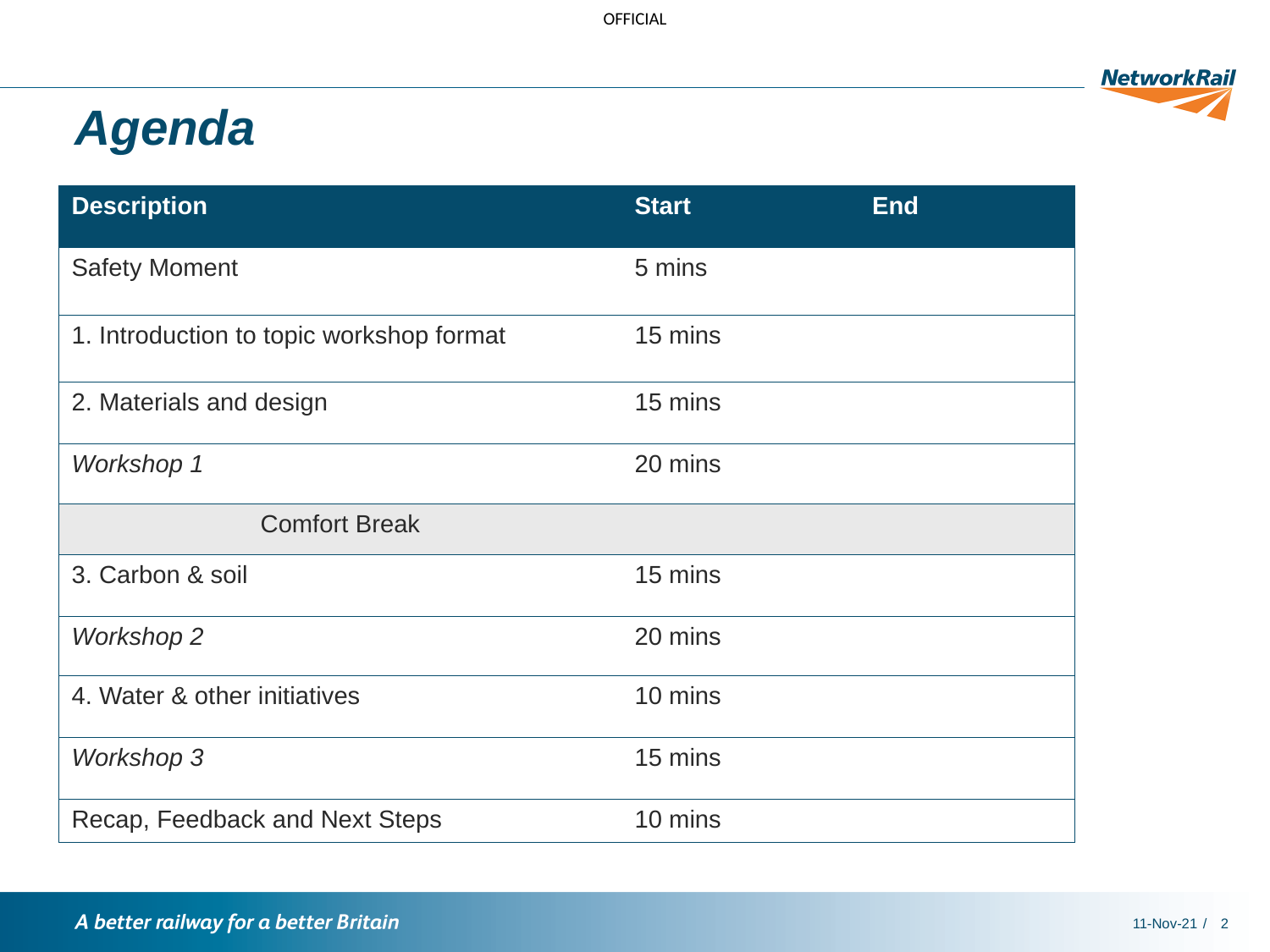

# Agenda
| Description | Start | End |
| --- | --- | --- |
| Safety Moment | 5 mins |  |
| 1. Introduction to topic workshop format | 15 mins |  |
| 2. Materials and design | 15 mins |  |
| Workshop 1 | 20 mins |  |
| Comfort Break |  |  |
| 3. Carbon & soil | 15 mins |  |
| Workshop 2 | 20 mins |  |
| 4. Water & other initiatives | 10 mins |  |
| Workshop 3 | 15 mins |  |
| Recap, Feedback and Next Steps | 10 mins |  |
11-Nov-21
2